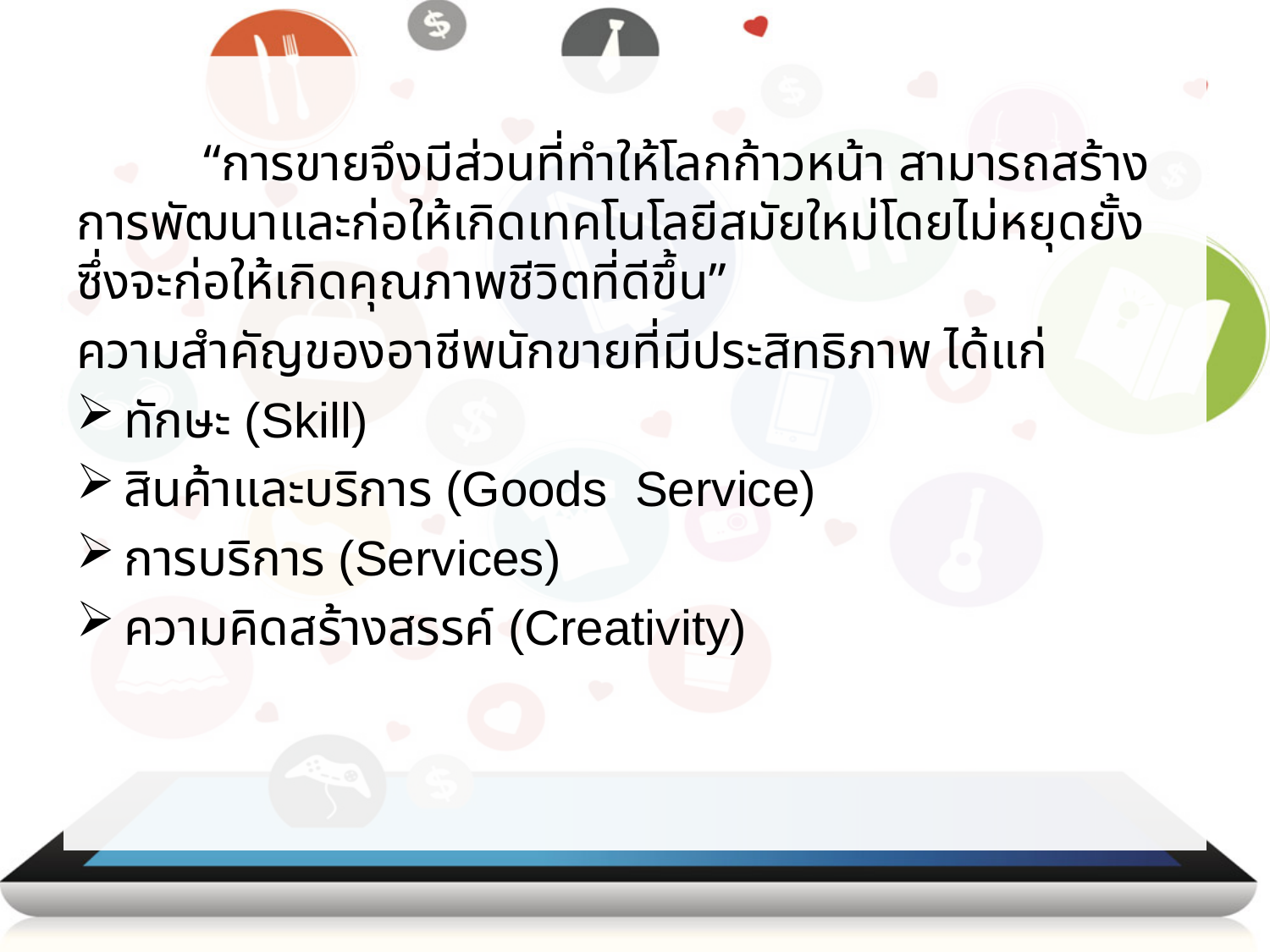

“การขายจึงมีส่วนที่ทำให้โลกก้าวหน้า สามารถสร้างการพัฒนาและก่อให้เกิดเทคโนโลยีสมัยใหม่โดยไม่หยุดยั้ง ซึ่งจะก่อให้เกิดคุณภาพชีวิตที่ดีขึ้น”
ความสำคัญของอาชีพนักขายที่มีประสิทธิภาพ ได้แก่
ทักษะ (Skill)
สินค้าและบริการ (Goods  Service)
การบริการ (Services)
ความคิดสร้างสรรค์ (Creativity)